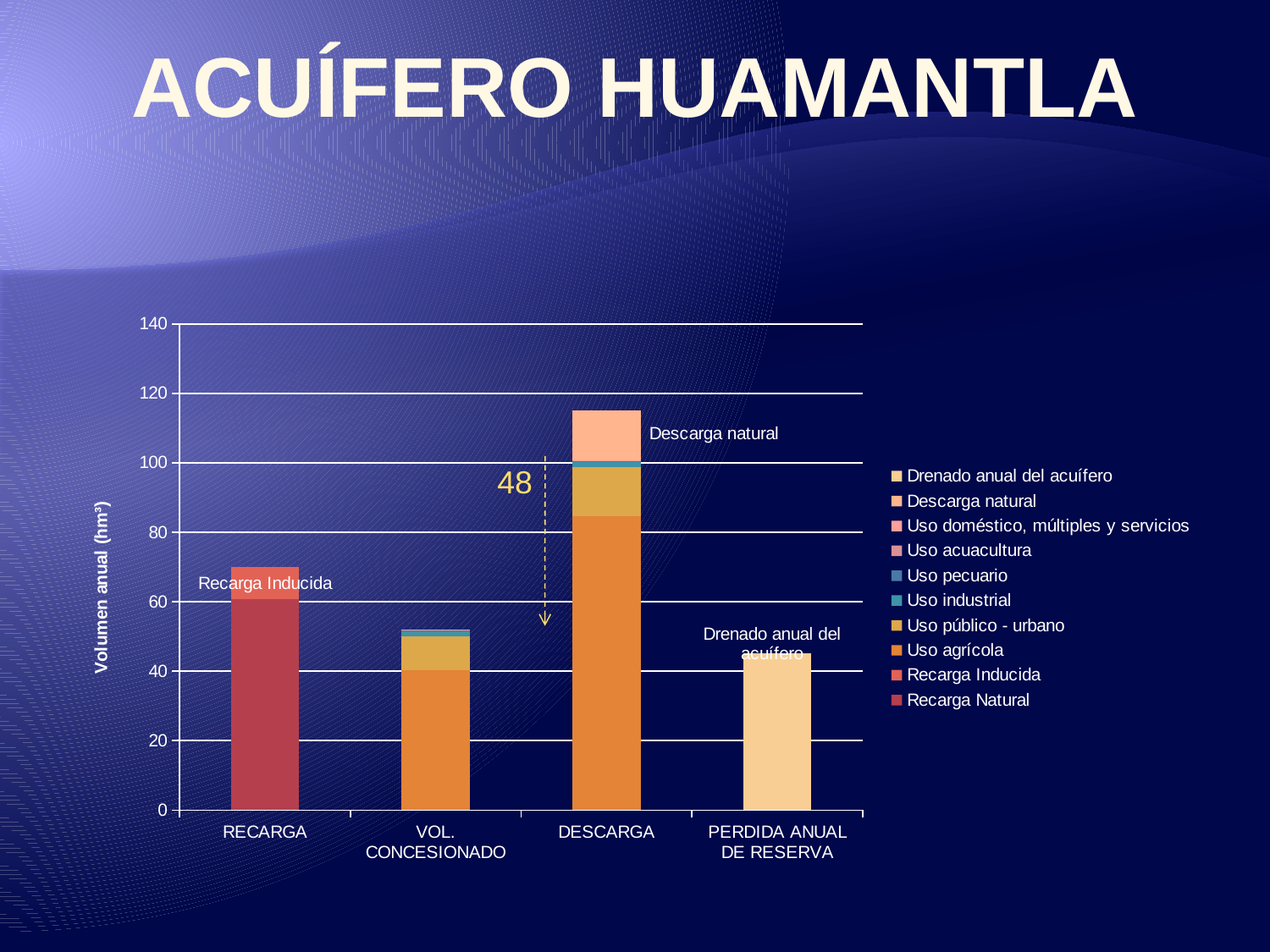

# ACUÍFERO HUAMANTLA

### Chart

| Category | Recarga Natural | Recarga Inducida | Uso agrícola | Uso público - urbano | Uso industrial | Uso pecuario | Uso acuacultura | Uso doméstico, múltiples y servicios | Descarga natural | Drenado anual del acuífero |
|---|---|---|---|---|---|---|---|---|---|---|
| RECARGA | 60.69709743536151 | 9.247871547884989 | None | None | None | None | None | None | None | None |
| VOL. CONCESIONADO | None | None | 40.343240169999994 | 9.594084 | 1.4825959999999998 | 0.32346850000000155 | 0.0 | 0.179661 | None | None |
| DESCARGA | None | None | 84.6 | 14.1 | 1.4825959999999998 | 0.32346850000000155 | 0.0 | 0.170926 | 14.427732308180646 | None |
| PERDIDA ANUAL DE RESERVA | None | None | None | None | None | None | None | None | None | 45.15975382493408 |
48